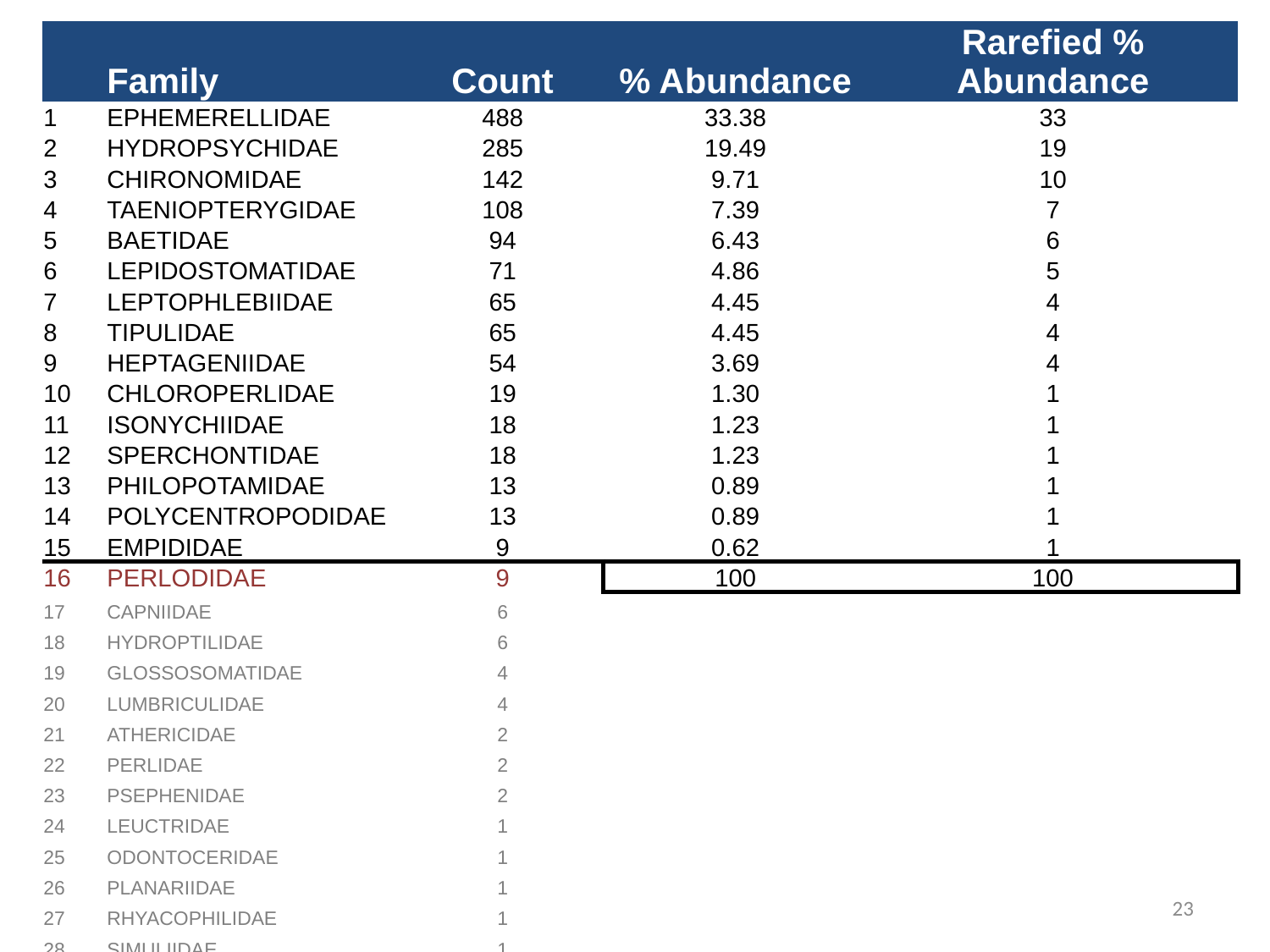

|  | Family | Count | % Abundance | Rarefied % Abundance |
| --- | --- | --- | --- | --- |
| 1 | EPHEMERELLIDAE | 488 | 33.38 | 33 |
| 2 | HYDROPSYCHIDAE | 285 | 19.49 | 19 |
| 3 | CHIRONOMIDAE | 142 | 9.71 | 10 |
| 4 | TAENIOPTERYGIDAE | 108 | 7.39 | 7 |
| 5 | BAETIDAE | 94 | 6.43 | 6 |
| 6 | LEPIDOSTOMATIDAE | 71 | 4.86 | 5 |
| 7 | LEPTOPHLEBIIDAE | 65 | 4.45 | 4 |
| 8 | TIPULIDAE | 65 | 4.45 | 4 |
| 9 | HEPTAGENIIDAE | 54 | 3.69 | 4 |
| 10 | CHLOROPERLIDAE | 19 | 1.30 | 1 |
| 11 | ISONYCHIIDAE | 18 | 1.23 | 1 |
| 12 | SPERCHONTIDAE | 18 | 1.23 | 1 |
| 13 | PHILOPOTAMIDAE | 13 | 0.89 | 1 |
| 14 | POLYCENTROPODIDAE | 13 | 0.89 | 1 |
| 15 | EMPIDIDAE | 9 | 0.62 | 1 |
| 16 | PERLODIDAE | 9 | 100 | 100 |
| 17 | CAPNIIDAE | 6 |  |  |
| 18 | HYDROPTILIDAE | 6 |  |  |
| 19 | GLOSSOSOMATIDAE | 4 |  |  |
| 20 | LUMBRICULIDAE | 4 |  |  |
| 21 | ATHERICIDAE | 2 |  |  |
| 22 | PERLIDAE | 2 |  |  |
| 23 | PSEPHENIDAE | 2 |  |  |
| 24 | LEUCTRIDAE | 1 |  |  |
| 25 | ODONTOCERIDAE | 1 |  |  |
| 26 | PLANARIIDAE | 1 |  |  |
| 27 | RHYACOPHILIDAE | 1 |  |  |
| 28 | SIMULIIDAE | 1 |  |  |
23